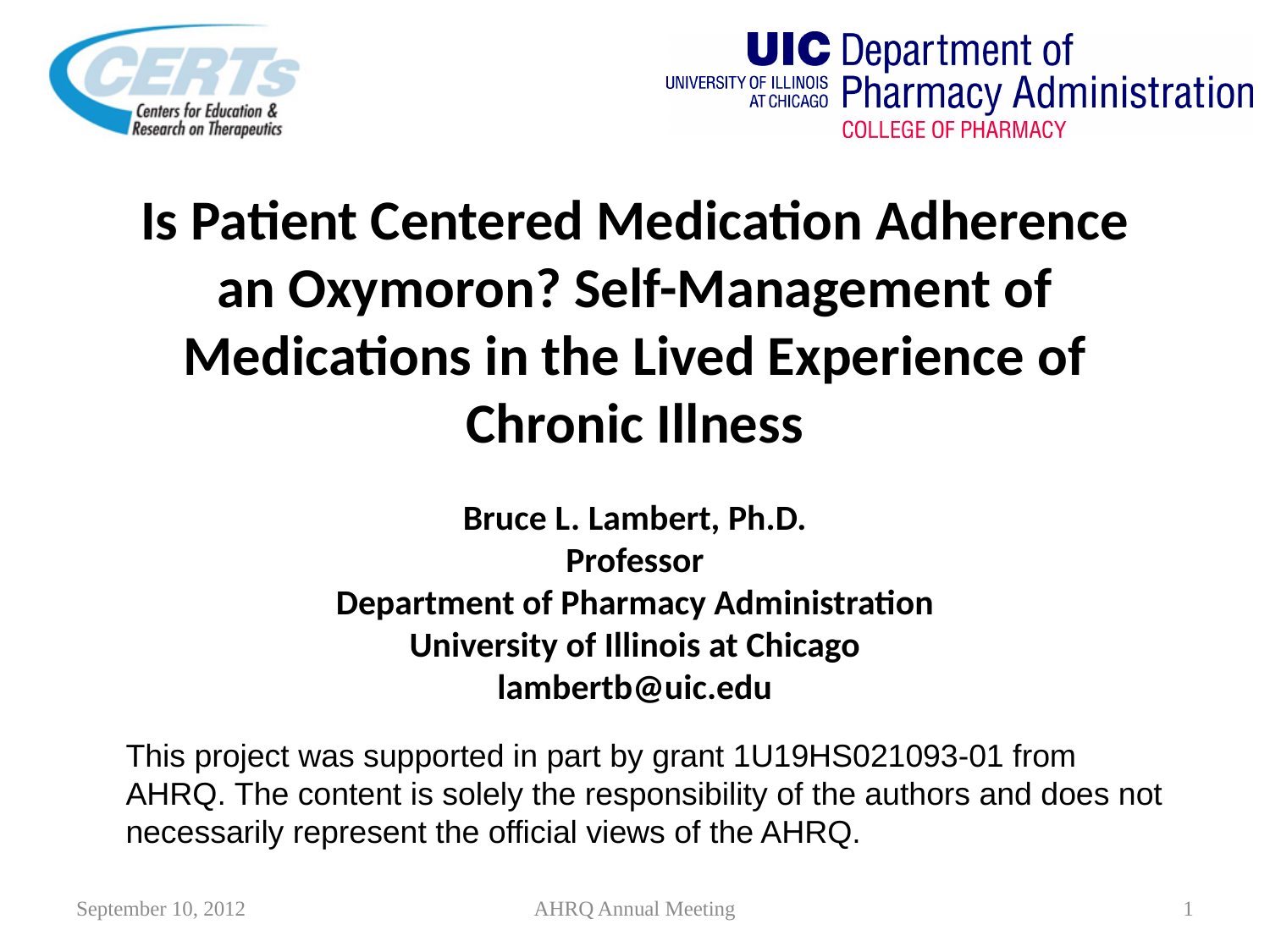

# Is Patient Centered Medication Adherence an Oxymoron? Self-Management of Medications in the Lived Experience of Chronic Illness
Bruce L. Lambert, Ph.D.
Professor
Department of Pharmacy Administration
University of Illinois at Chicago
lambertb@uic.edu
This project was supported in part by grant 1U19HS021093-01 from AHRQ. The content is solely the responsibility of the authors and does not necessarily represent the official views of the AHRQ.
September 10, 2012
AHRQ Annual Meeting
1